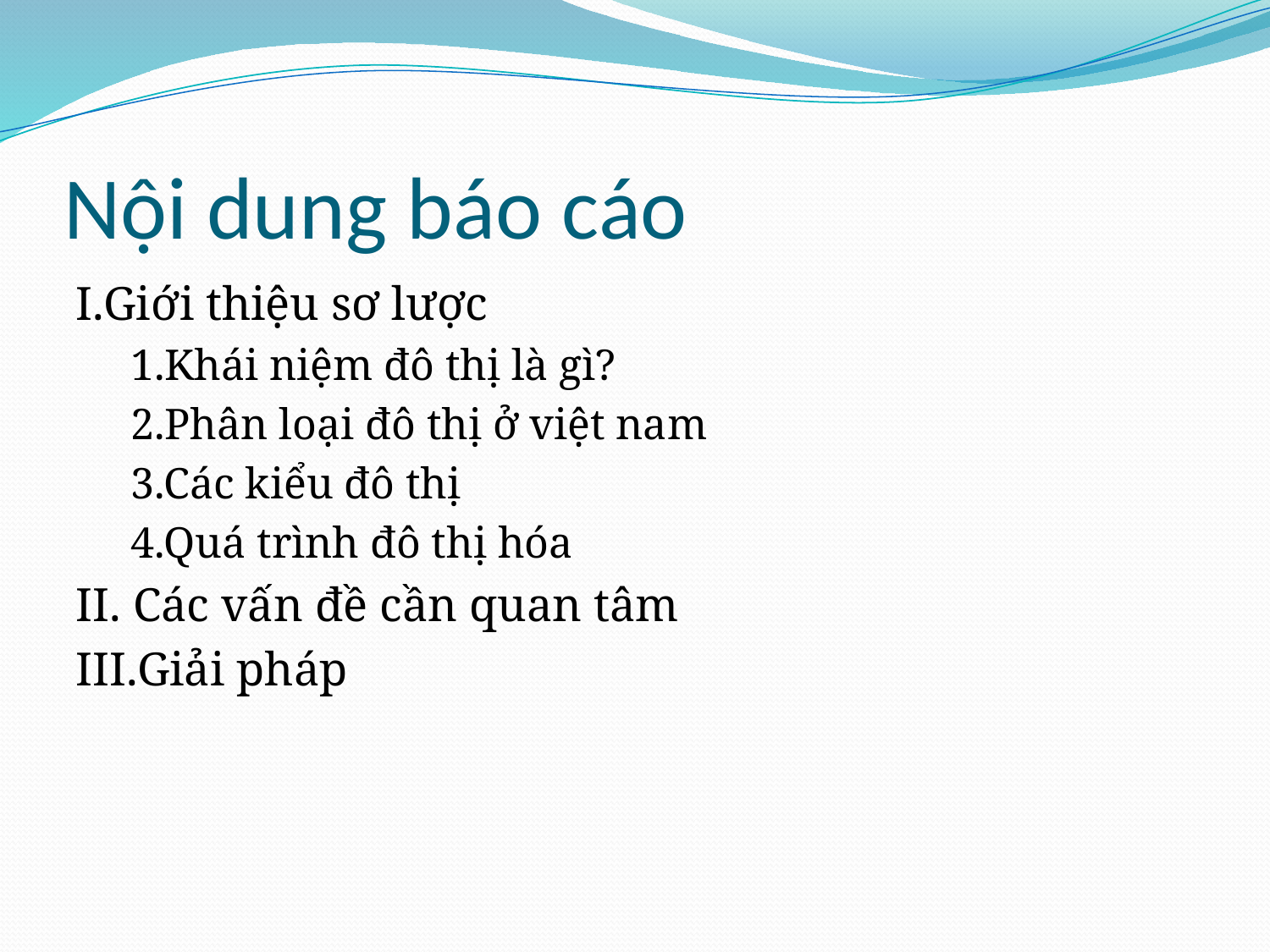

# Nội dung báo cáo
I.Giới thiệu sơ lược
1.Khái niệm đô thị là gì?
2.Phân loại đô thị ở việt nam
3.Các kiểu đô thị
4.Quá trình đô thị hóa
II. Các vấn đề cần quan tâm
III.Giải pháp